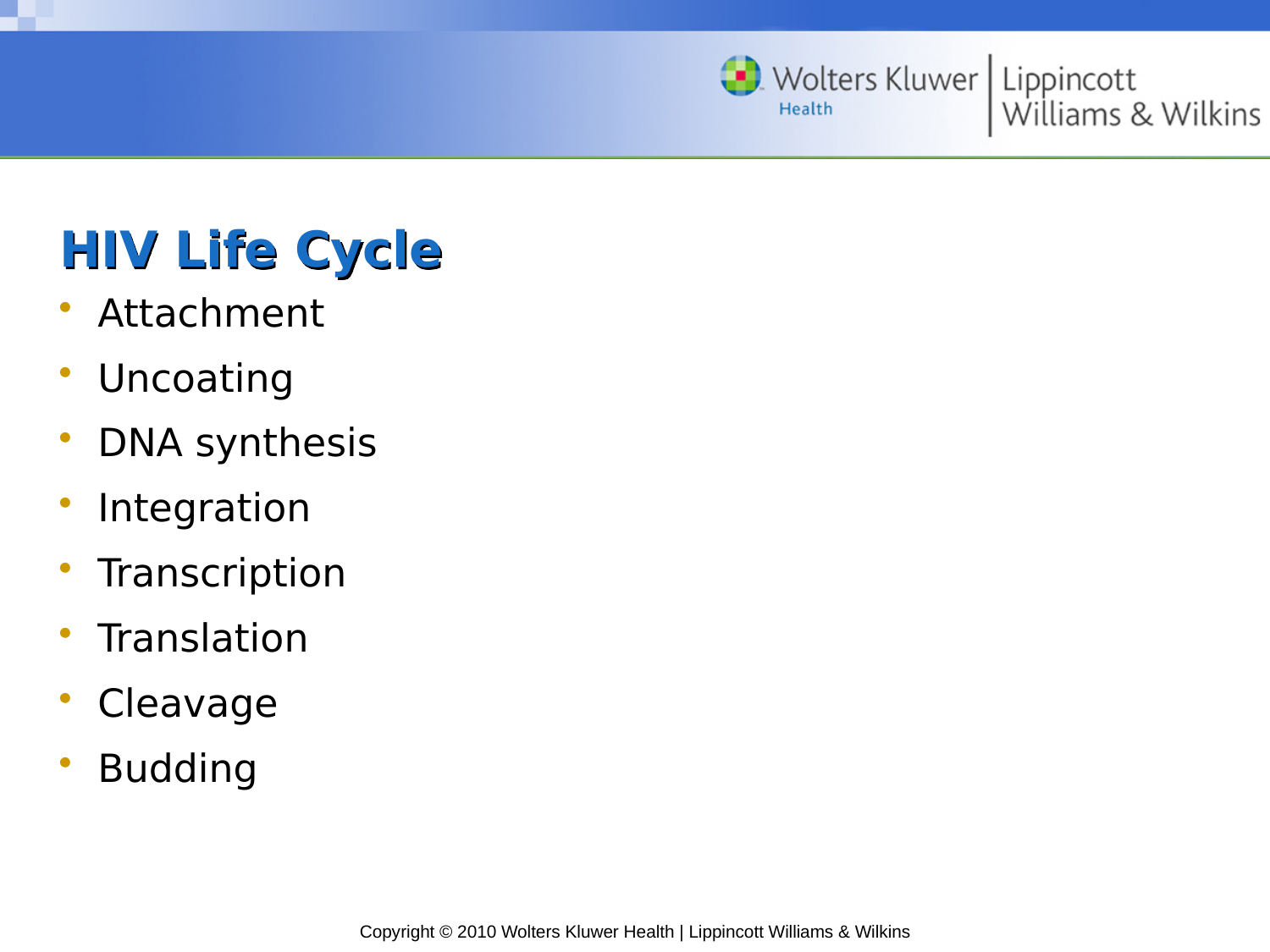

# HIV Life Cycle
Attachment
Uncoating
DNA synthesis
Integration
Transcription
Translation
Cleavage
Budding